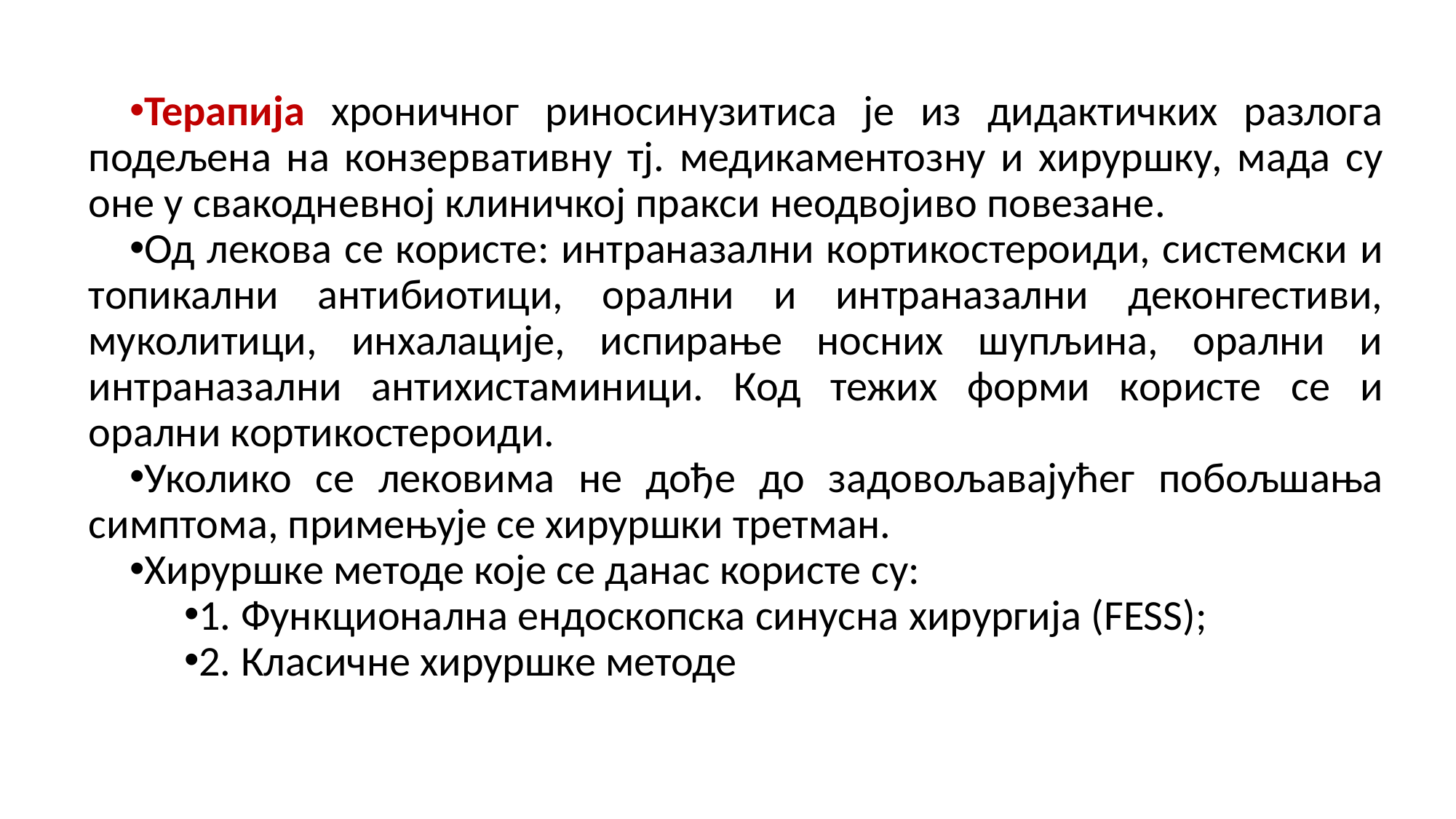

Терапија хроничног риносинузитиса је из дидактичких разлога подељена на конзервативну тј. медикаментозну и хируршку, мада су оне у свакодневној клиничкој пракси неодвојиво повезане.
Од лекова се користе: интраназални кортикостероиди, системски и топикални антибиотици, орални и интраназални деконгестиви, муколитици, инхалације, испирање носних шупљина, орални и интраназални антихистаминици. Код тежих форми користе се и орални кортикостероиди.
Уколико се лековима не дође до задовољавајућег побољшања симптома, примењује се хируршки третман.
Хируршке методе које се данас користе су:
1. Функционална ендоскопска синусна хирургија (FESS);
2. Класичне хируршке методе